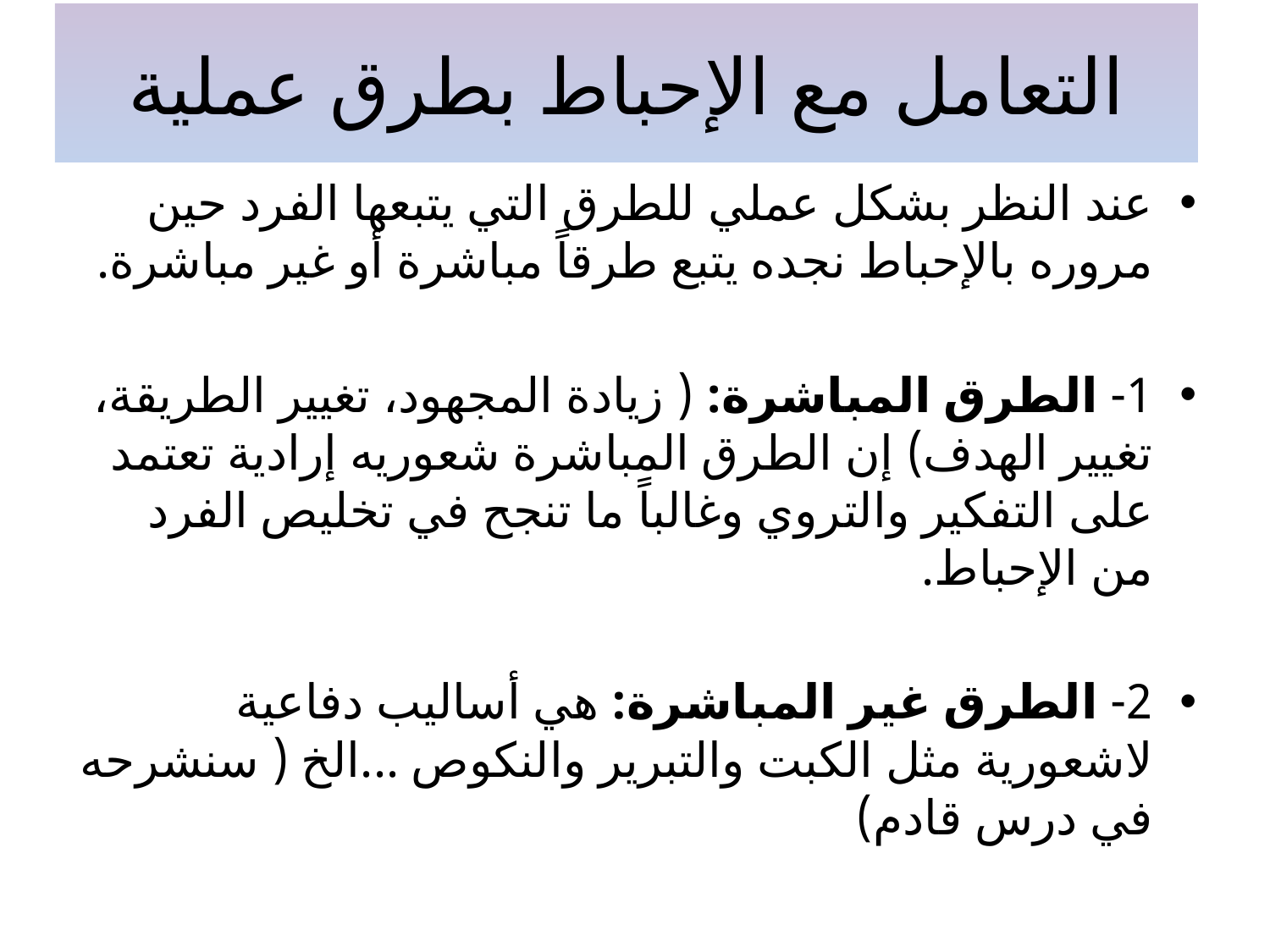

# التعامل مع الإحباط بطرق عملية
عند النظر بشكل عملي للطرق التي يتبعها الفرد حين مروره بالإحباط نجده يتبع طرقاً مباشرة أو غير مباشرة.

1- الطرق المباشرة: ( زيادة المجهود، تغيير الطريقة، تغيير الهدف) إن الطرق المباشرة شعوريه إرادية تعتمد على التفكير والتروي وغالباً ما تنجح في تخليص الفرد من الإحباط.

2- الطرق غير المباشرة: هي أساليب دفاعية لاشعورية مثل الكبت والتبرير والنكوص ...الخ ( سنشرحه في درس قادم)